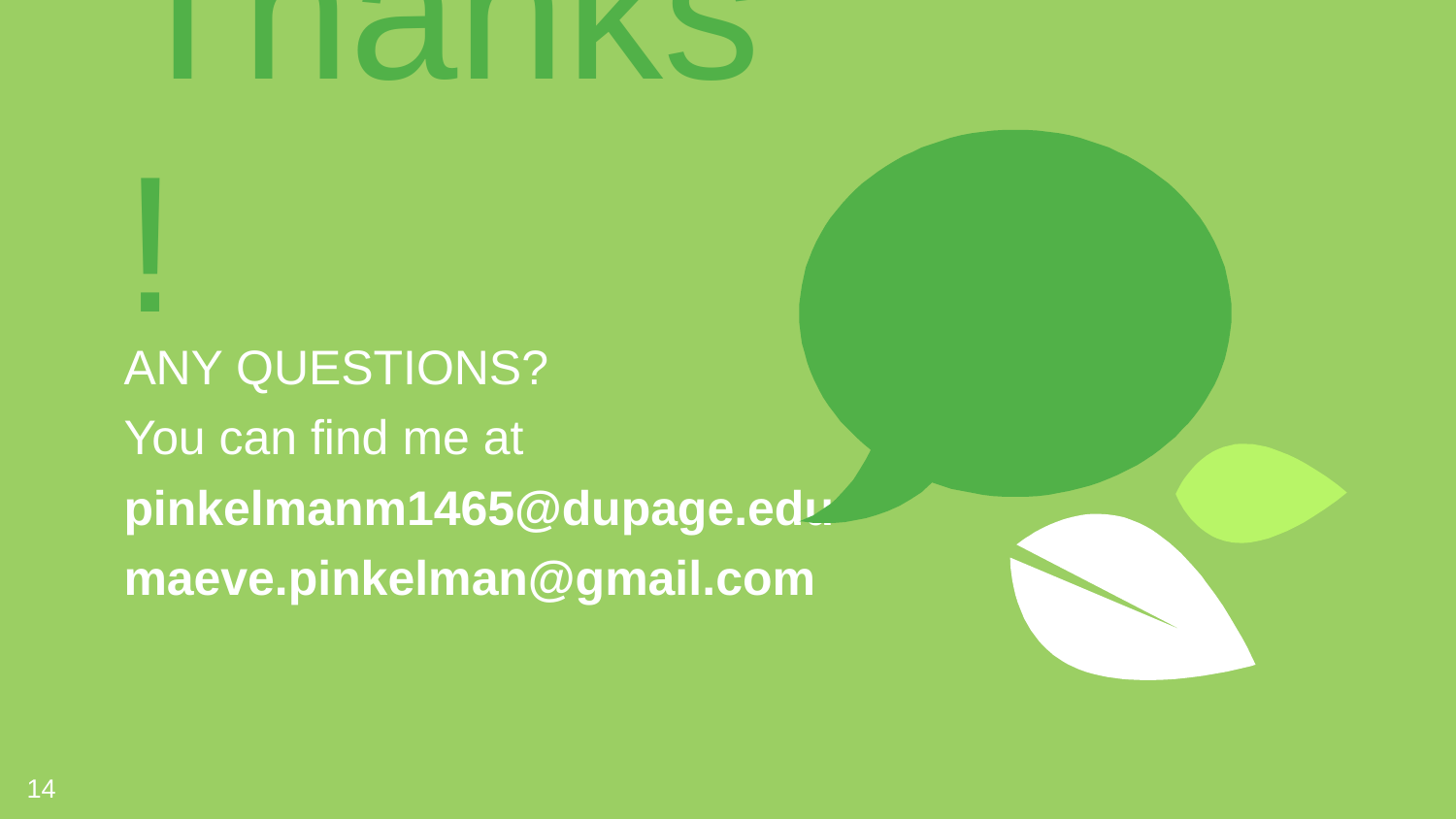

Thanks!
ANY QUESTIONS?
You can find me at
pinkelmanm1465@dupage.edu
maeve.pinkelman@gmail.com

14